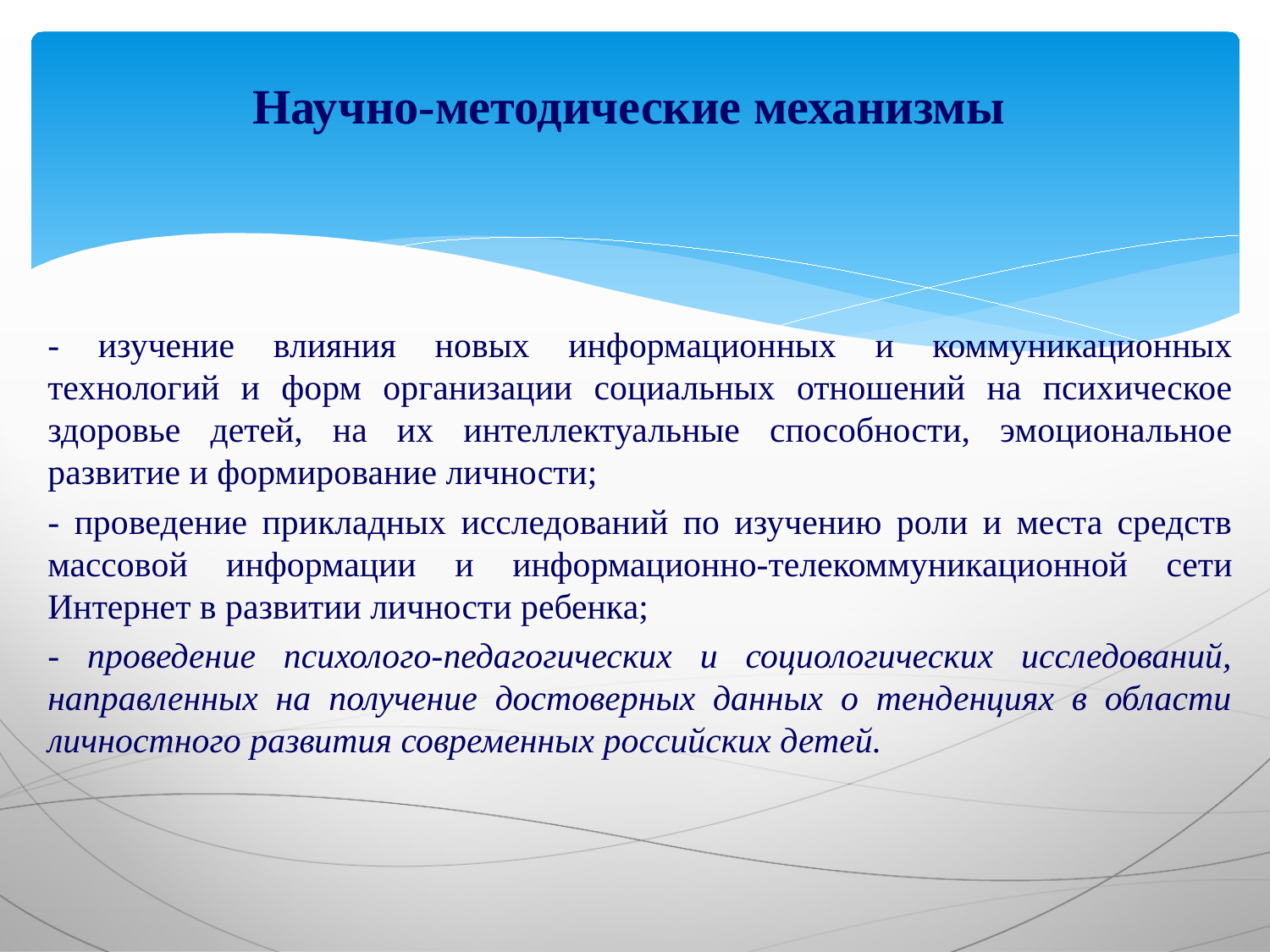

# Научно-методические механизмы
- изучение влияния новых информационных и коммуникационных технологий и форм организации социальных отношений на психическое здоровье детей, на их интеллектуальные способности, эмоциональное развитие и формирование личности;
- проведение прикладных исследований по изучению роли и места средств массовой информации и информационно-телекоммуникационной сети Интернет в развитии личности ребенка;
- проведение психолого-педагогических и социологических исследований, направленных на получение достоверных данных о тенденциях в области личностного развития современных российских детей.